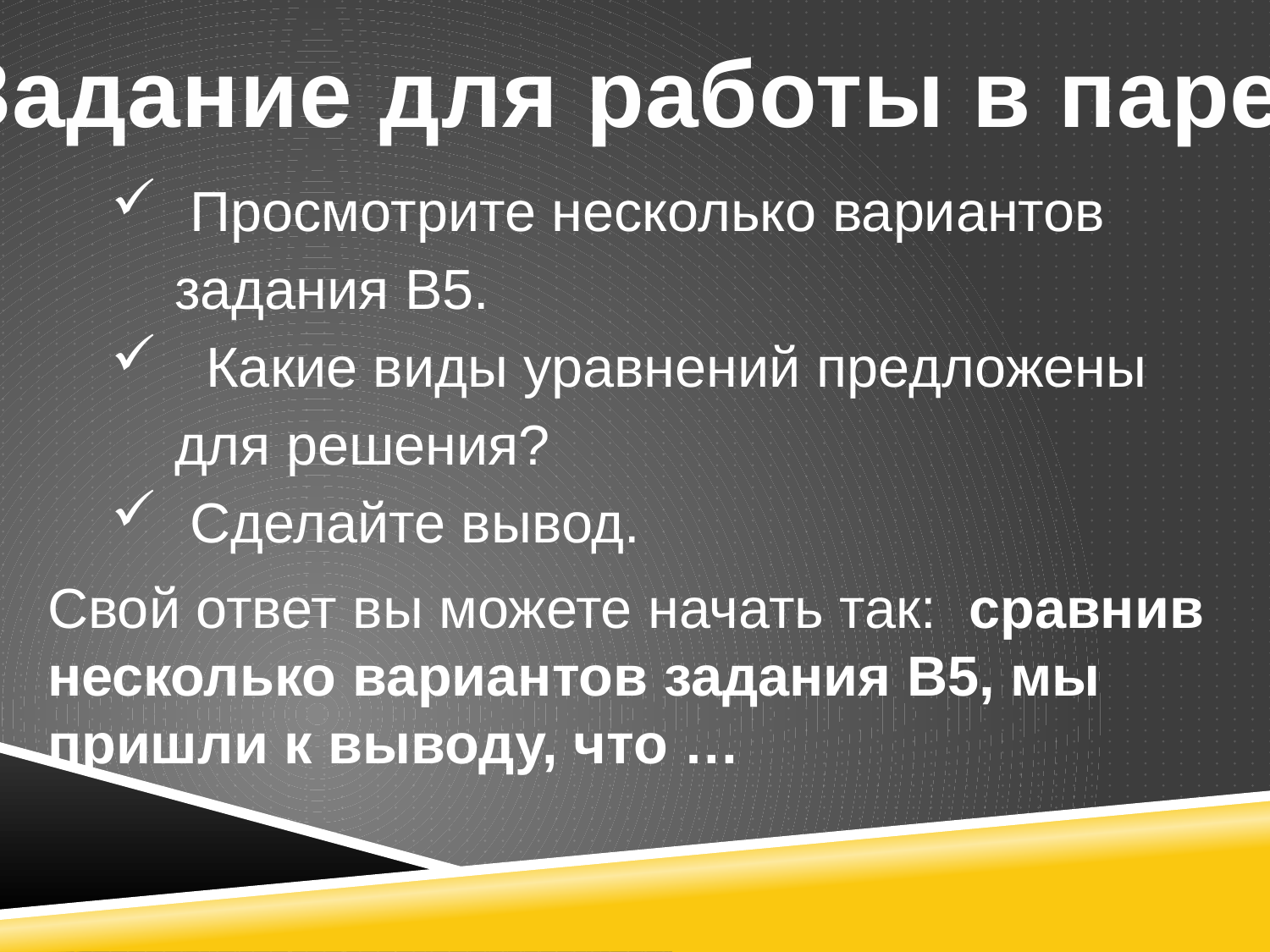

Задание для работы в паре:
 Просмотрите несколько вариантов задания В5.
  Какие виды уравнений предложены для решения?
 Сделайте вывод.
Свой ответ вы можете начать так:  сравнив несколько вариантов задания В5, мы пришли к выводу, что …